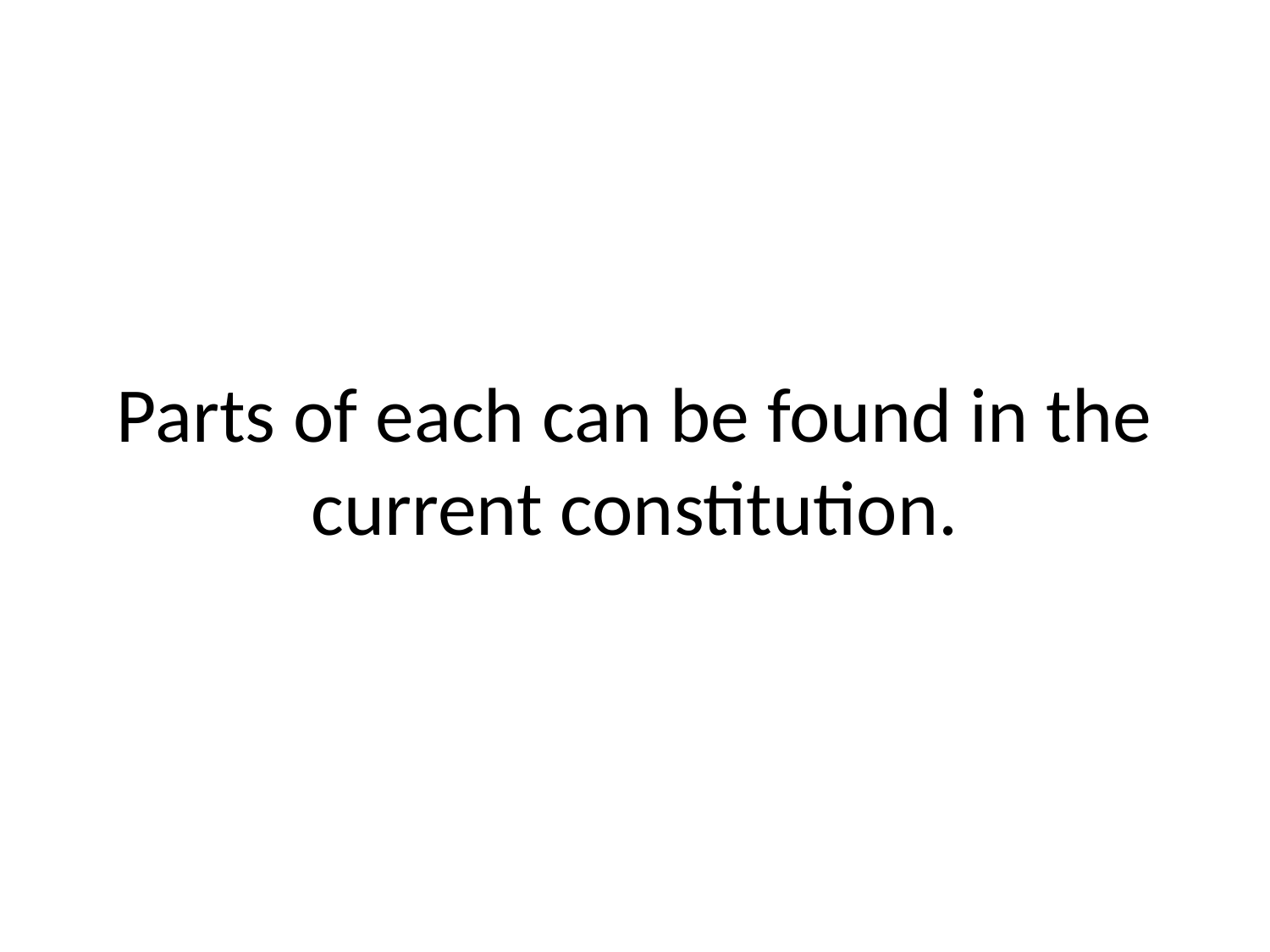

# Parts of each can be found in the current constitution.